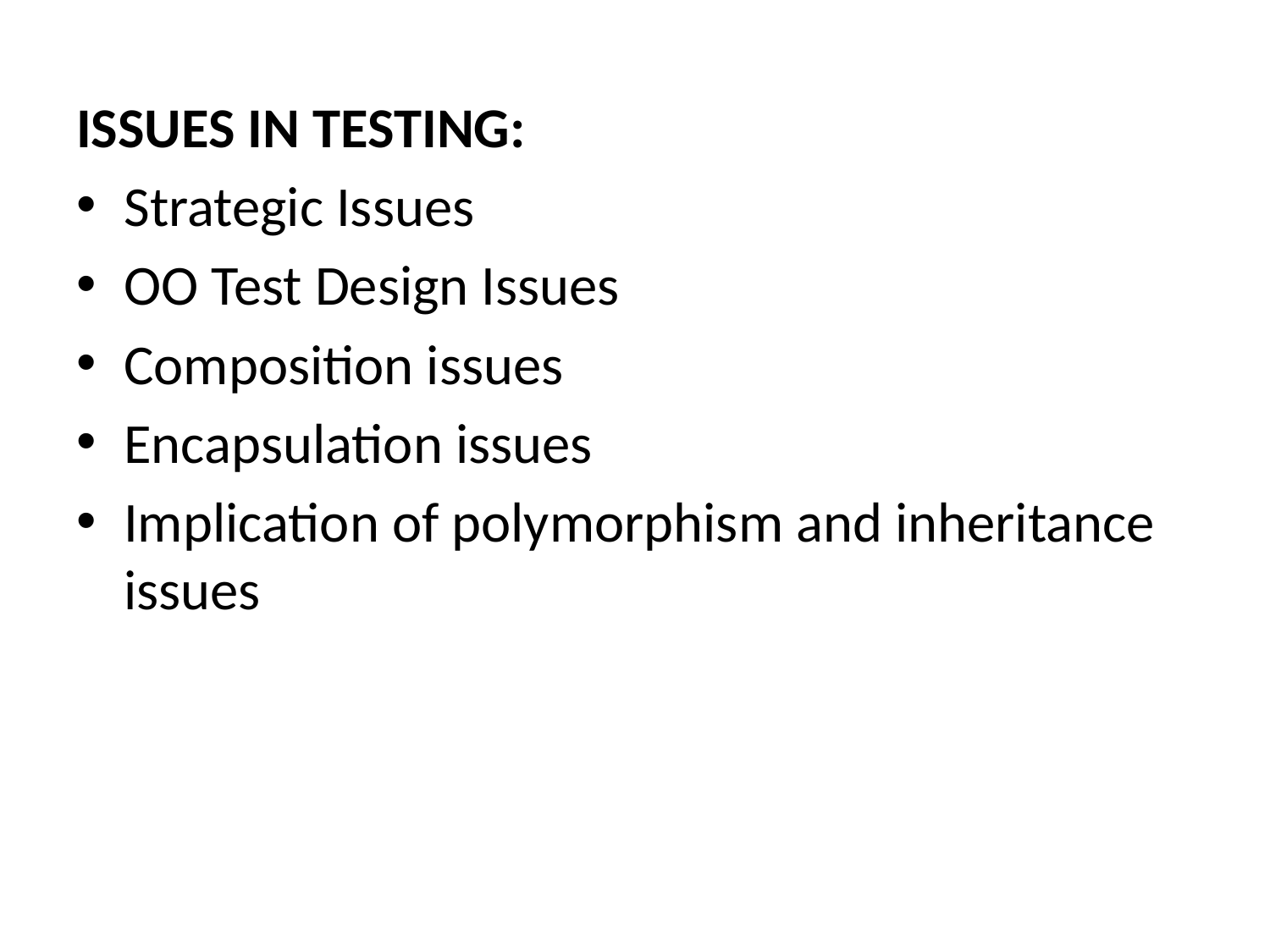

#
ISSUES IN TESTING:
Strategic Issues
OO Test Design Issues
Composition issues
Encapsulation issues
Implication of polymorphism and inheritance issues